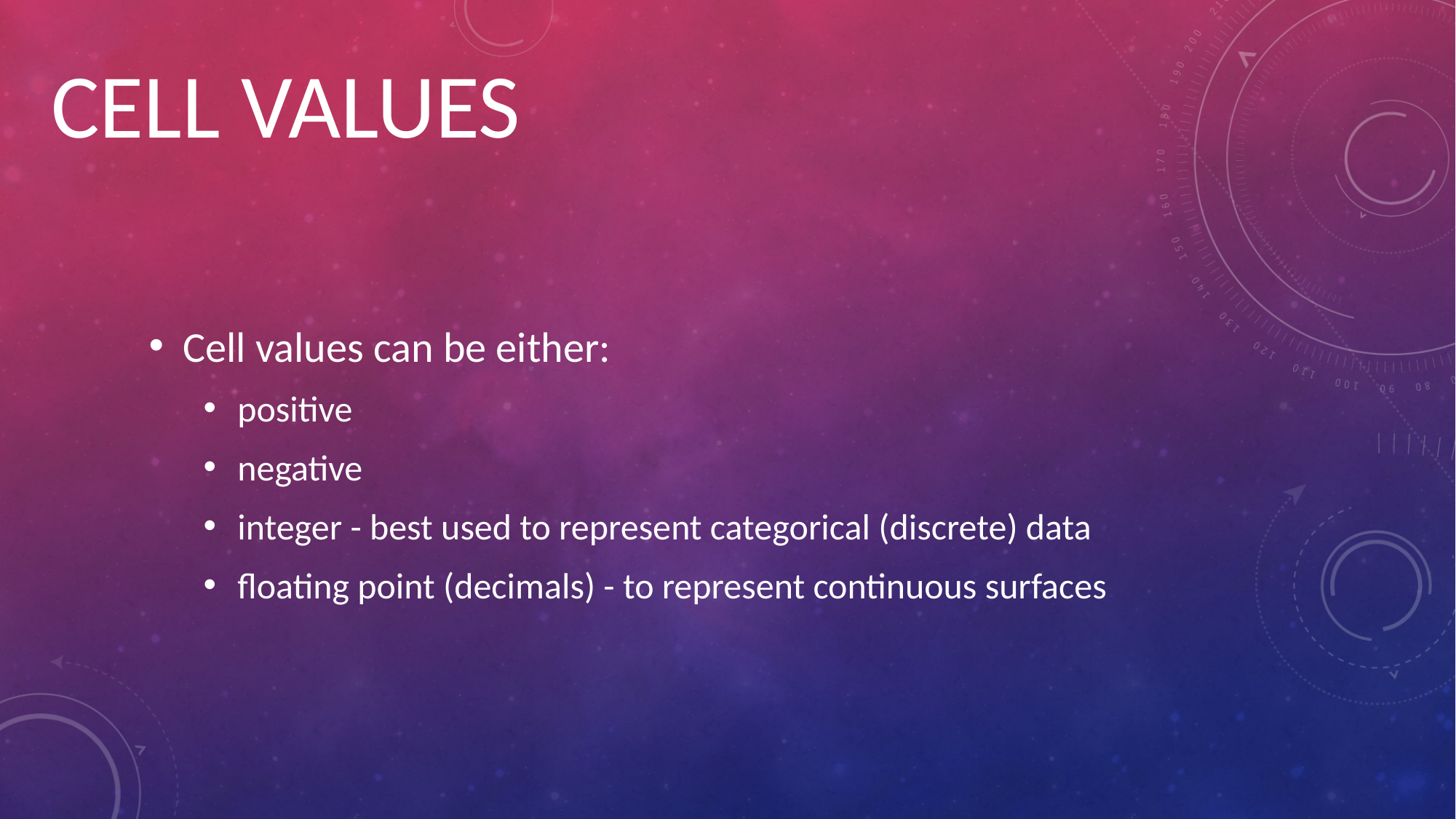

# Cell Values
Cell values can be either:
positive
negative
integer - best used to represent categorical (discrete) data
floating point (decimals) - to represent continuous surfaces